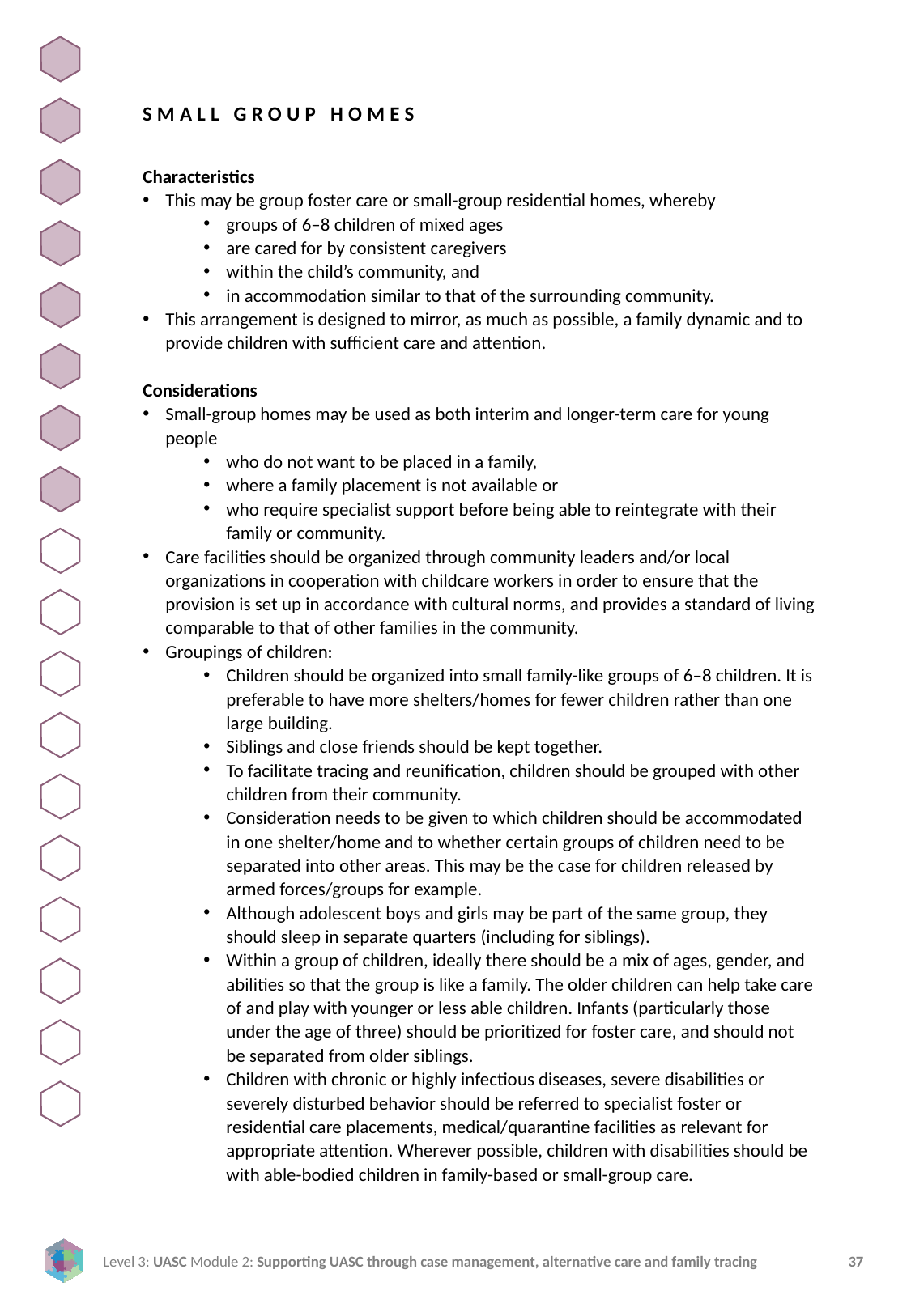

SMALL GROUP HOMES

Characteristics
This may be group foster care or small-group residential homes, whereby
groups of 6–8 children of mixed ages
are cared for by consistent caregivers
within the child’s community, and
in accommodation similar to that of the surrounding community.
This arrangement is designed to mirror, as much as possible, a family dynamic and to provide children with sufficient care and attention.

Considerations
Small-group homes may be used as both interim and longer-term care for young people
who do not want to be placed in a family,
where a family placement is not available or
who require specialist support before being able to reintegrate with their family or community.
Care facilities should be organized through community leaders and/or local organizations in cooperation with childcare workers in order to ensure that the provision is set up in accordance with cultural norms, and provides a standard of living comparable to that of other families in the community.
Groupings of children:
Children should be organized into small family-like groups of 6–8 children. It is preferable to have more shelters/homes for fewer children rather than one large building.
Siblings and close friends should be kept together.
To facilitate tracing and reunification, children should be grouped with other children from their community.
Consideration needs to be given to which children should be accommodated in one shelter/home and to whether certain groups of children need to be separated into other areas. This may be the case for children released by armed forces/groups for example.
Although adolescent boys and girls may be part of the same group, they should sleep in separate quarters (including for siblings).
Within a group of children, ideally there should be a mix of ages, gender, and abilities so that the group is like a family. The older children can help take care of and play with younger or less able children. Infants (particularly those under the age of three) should be prioritized for foster care, and should not be separated from older siblings.
Children with chronic or highly infectious diseases, severe disabilities or severely disturbed behavior should be referred to specialist foster or residential care placements, medical/quarantine facilities as relevant for appropriate attention. Wherever possible, children with disabilities should be with able-bodied children in family-based or small-group care.